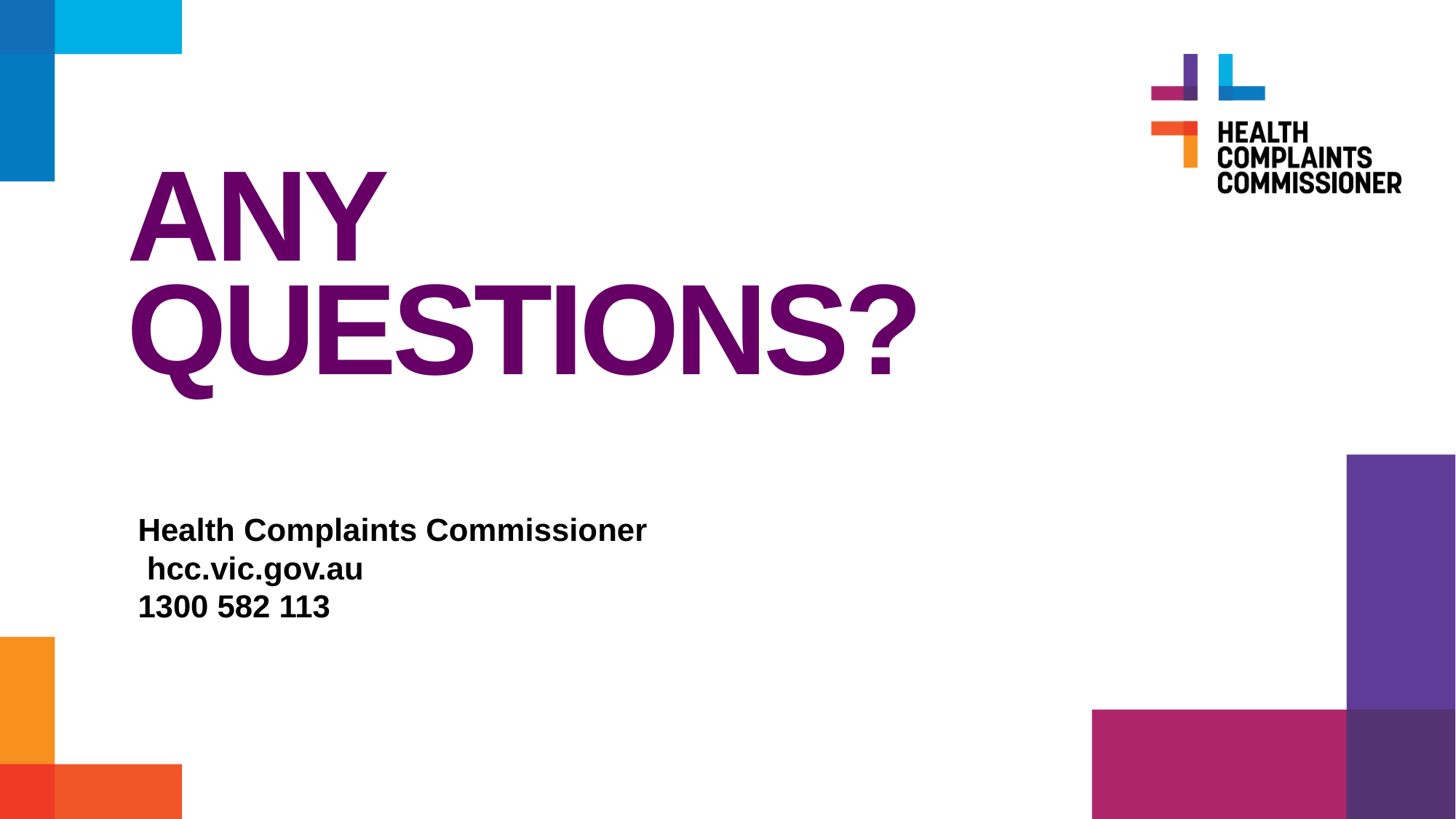

# ANY QUESTIONS?
Health Complaints Commissioner  hcc.vic.gov.au
1300 582 113